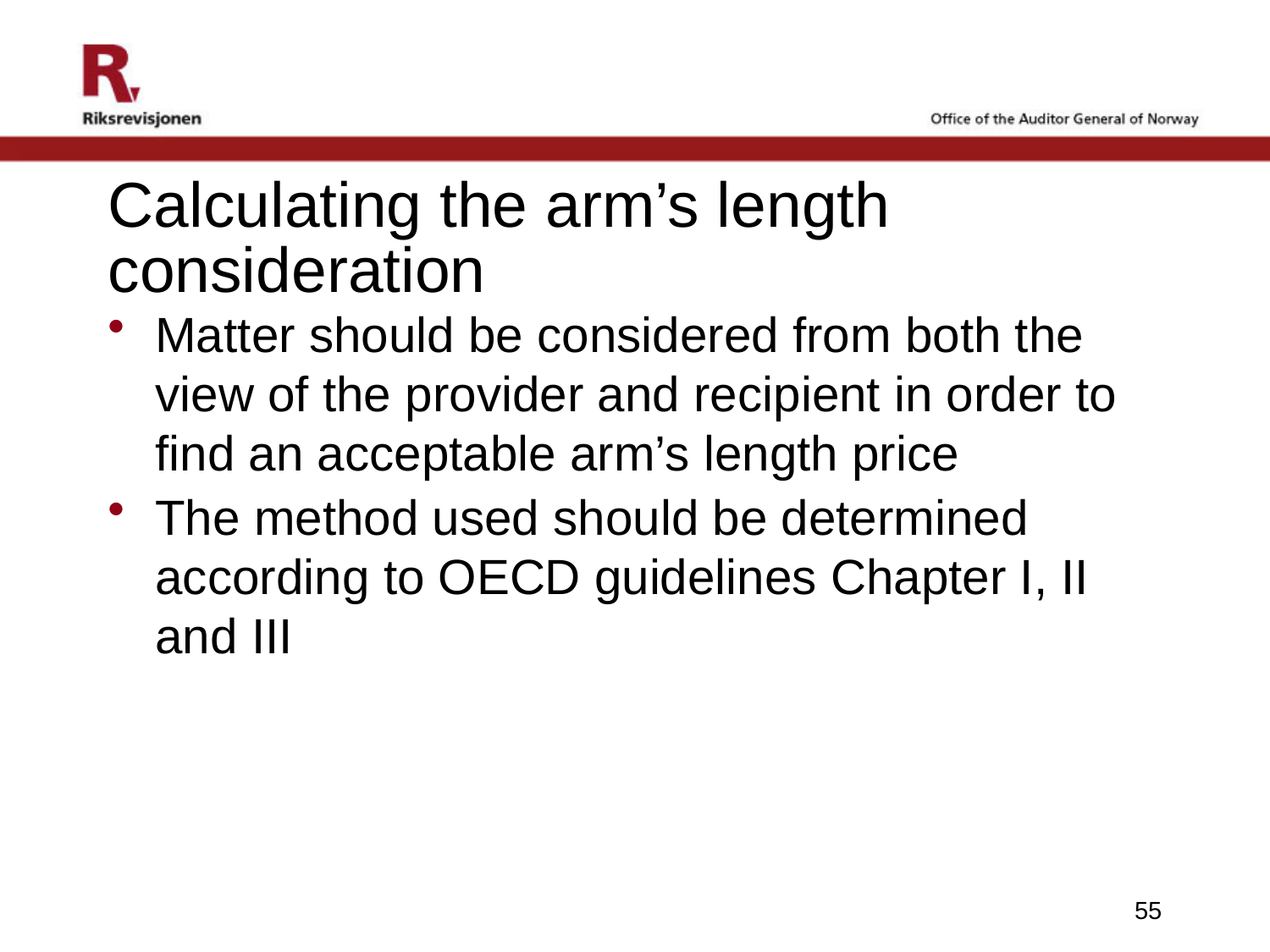

# Calculating the arm’s length consideration
Matter should be considered from both the view of the provider and recipient in order to find an acceptable arm’s length price
The method used should be determined according to OECD guidelines Chapter I, II and III
55